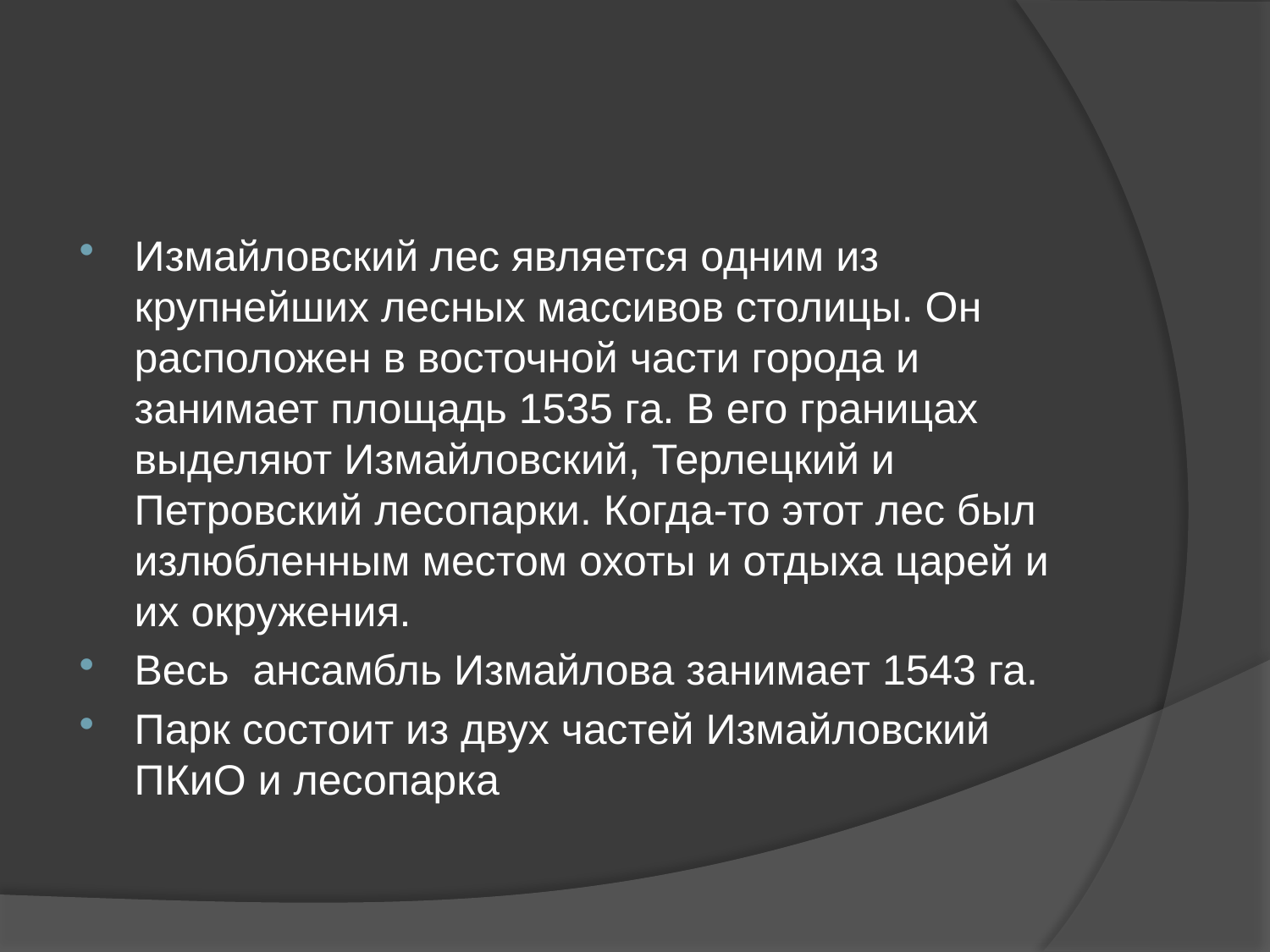

#
Измайловский лес является одним из крупнейших лесных массивов столицы. Он расположен в восточной части города и занимает площадь 1535 га. В его границах выделяют Измайловский, Терлецкий и Петровский лесопарки. Когда-то этот лес был излюбленным местом охоты и отдыха царей и их окружения.
Весь  ансамбль Измайлова занимает 1543 га.
Парк состоит из двух частей Измайловский ПКиО и лесопарка